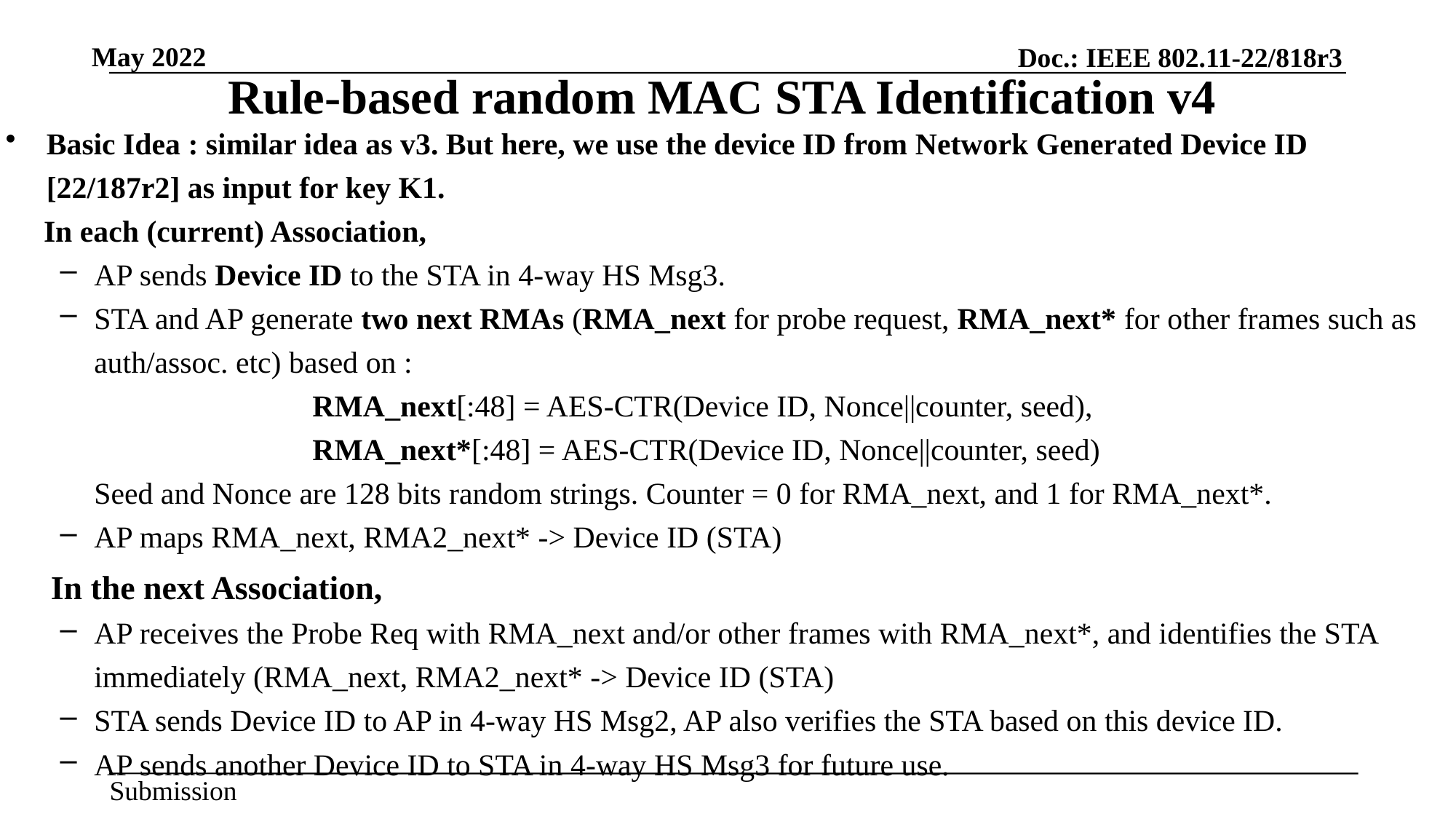

# Rule-based random MAC STA Identification v4
Basic Idea : similar idea as v3. But here, we use the device ID from Network Generated Device ID [22/187r2] as input for key K1.
     In each (current) Association,
AP sends Device ID to the STA in 4-way HS Msg3.
STA and AP generate two next RMAs (RMA_next for probe request, RMA_next* for other frames such as auth/assoc. etc) based on :
		RMA_next[:48] = AES-CTR(Device ID, Nonce||counter, seed),
		RMA_next*[:48] = AES-CTR(Device ID, Nonce||counter, seed)
Seed and Nonce are 128 bits random strings. Counter = 0 for RMA_next, and 1 for RMA_next*.
AP maps RMA_next, RMA2_next* -> Device ID (STA)
     In the next Association,
AP receives the Probe Req with RMA_next and/or other frames with RMA_next*, and identifies the STA immediately (RMA_next, RMA2_next* -> Device ID (STA)
STA sends Device ID to AP in 4-way HS Msg2, AP also verifies the STA based on this device ID.
AP sends another Device ID to STA in 4-way HS Msg3 for future use.